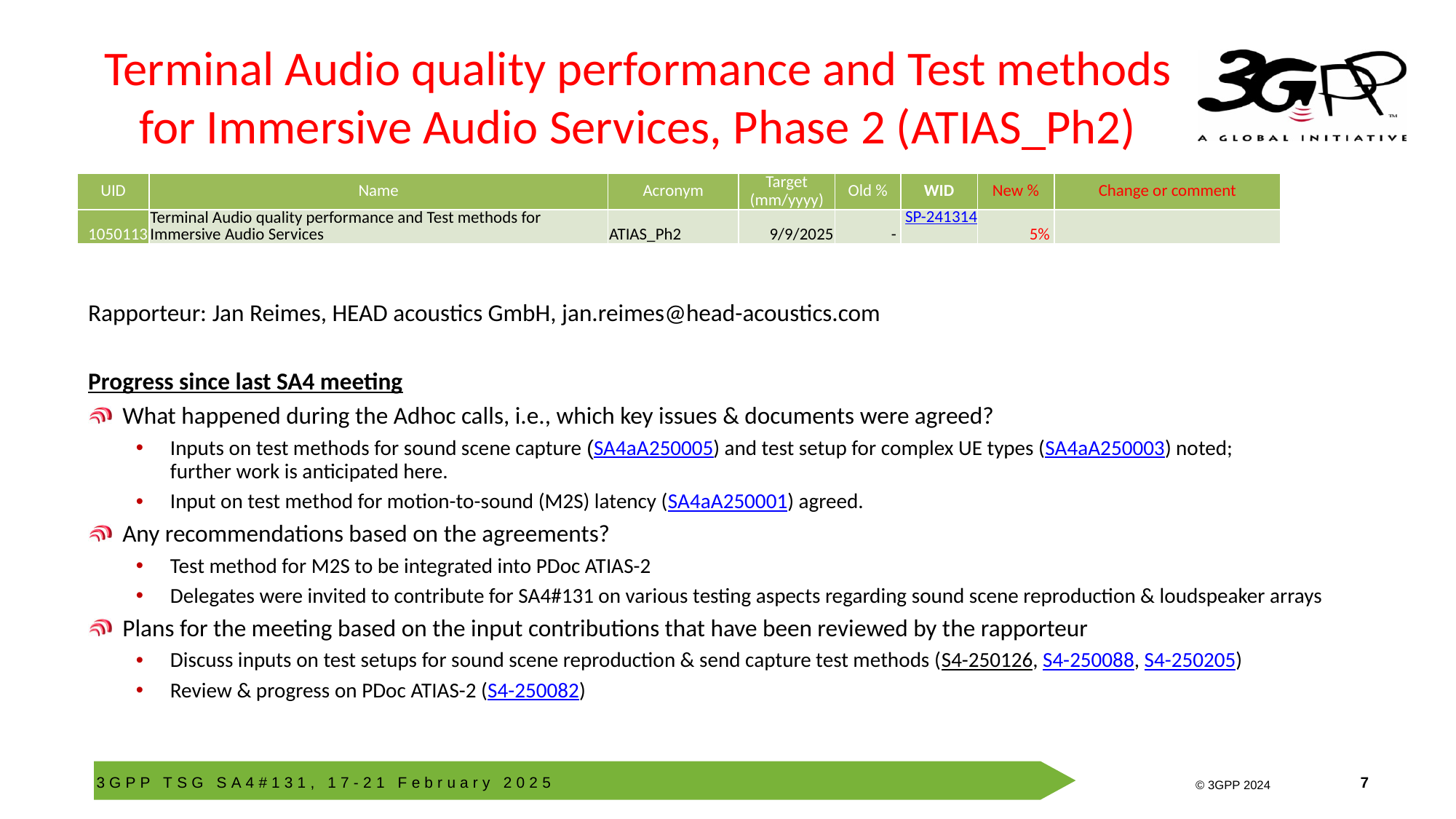

# Terminal Audio quality performance and Test methods for Immersive Audio Services, Phase 2 (ATIAS_Ph2)
| UID | Name | Acronym | Target (mm/yyyy) | Old % | WID | New % | Change or comment |
| --- | --- | --- | --- | --- | --- | --- | --- |
| 1050113 | Terminal Audio quality performance and Test methods for Immersive Audio Services | ATIAS\_Ph2 | 9/9/2025 | - | SP-241314 | 5% |  |
Rapporteur: Jan Reimes, HEAD acoustics GmbH, jan.reimes@head-acoustics.com

Progress since last SA4 meeting
What happened during the Adhoc calls, i.e., which key issues & documents were agreed?
Inputs on test methods for sound scene capture (SA4aA250005) and test setup for complex UE types (SA4aA250003) noted;
further work is anticipated here.
Input on test method for motion-to-sound (M2S) latency (SA4aA250001) agreed.
Any recommendations based on the agreements?
Test method for M2S to be integrated into PDoc ATIAS-2
Delegates were invited to contribute for SA4#131 on various testing aspects regarding sound scene reproduction & loudspeaker arrays
Plans for the meeting based on the input contributions that have been reviewed by the rapporteur
Discuss inputs on test setups for sound scene reproduction & send capture test methods (S4-250126, S4-250088, S4-250205)
Review & progress on PDoc ATIAS-2 (S4-250082)